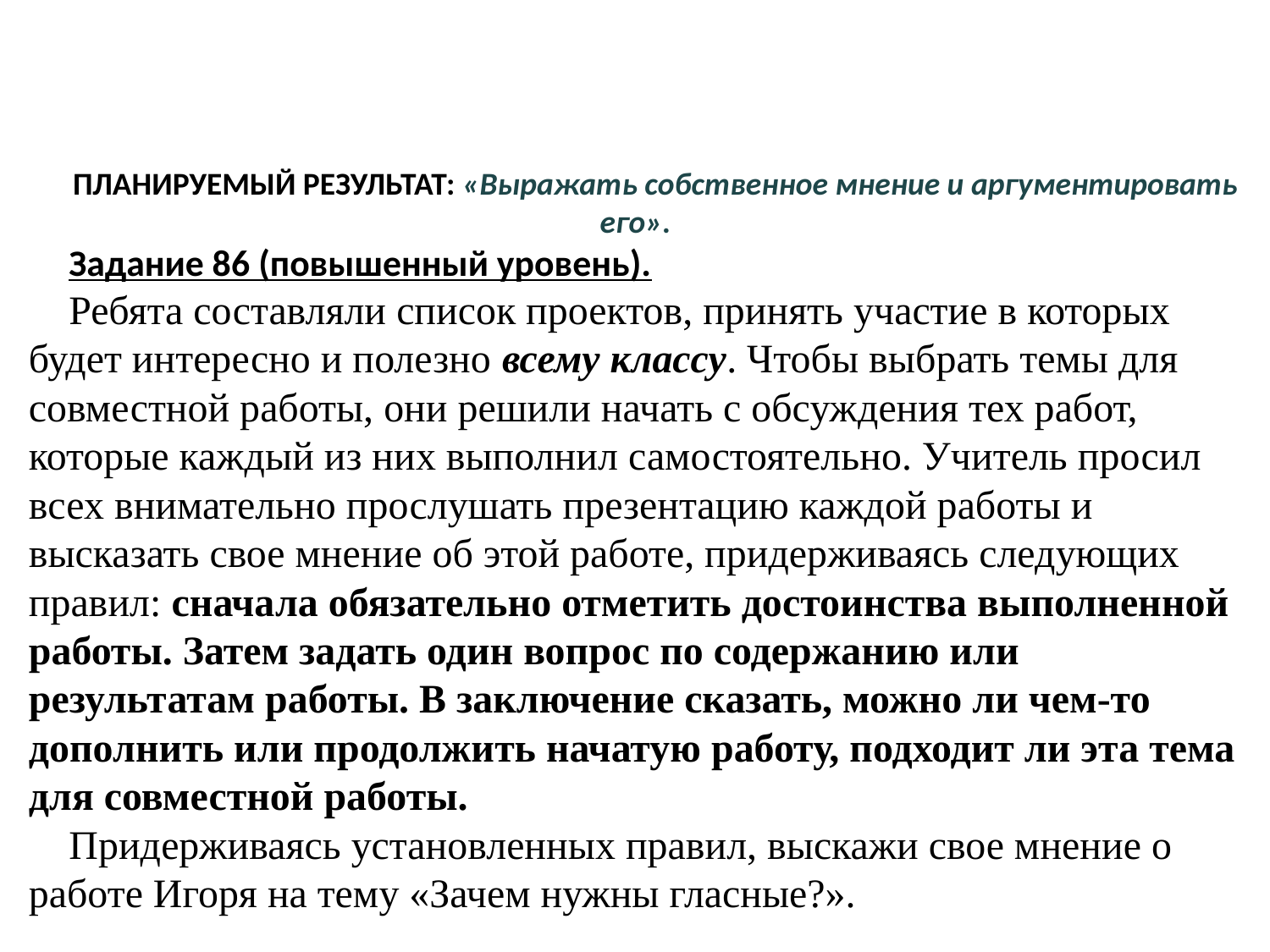

ПЛАНИРУЕМЫЙ РЕЗУЛЬТАТ: «Выражать собственное мнение и аргументировать его».
Задание 86 (повышенный уровень).
Ребята составляли список проектов, принять участие в которых будет интересно и полезно всему классу. Чтобы выбрать темы для совместной работы, они решили начать с обсуждения тех работ, которые каждый из них выполнил самостоятельно. Учитель просил всех внимательно прослушать презентацию каждой работы и высказать свое мнение об этой работе, придерживаясь следующих правил: сначала обязательно отметить достоинства выполненной работы. Затем задать один вопрос по содержанию или результатам работы. В заключение сказать, можно ли чем-то дополнить или продолжить начатую работу, подходит ли эта тема для совместной работы.
Придерживаясь установленных правил, выскажи свое мнение о работе Игоря на тему «Зачем нужны гласные?».